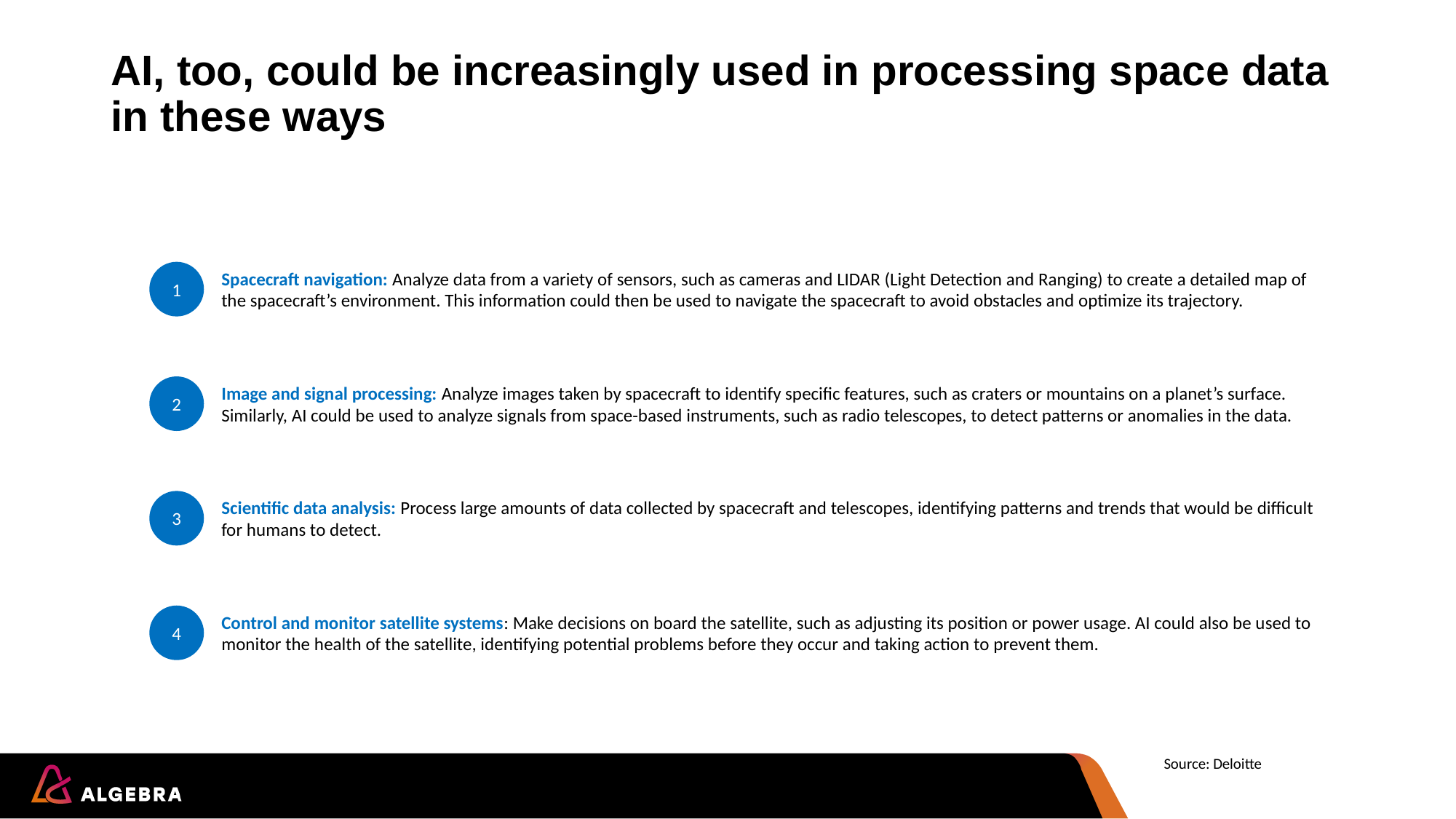

# AI, too, could be increasingly used in processing space data in these ways
1
Spacecraft navigation: Analyze data from a variety of sensors, such as cameras and LIDAR (Light Detection and Ranging) to create a detailed map of the spacecraft’s environment. This information could then be used to navigate the spacecraft to avoid obstacles and optimize its trajectory.
2
Image and signal processing: Analyze images taken by spacecraft to identify specific features, such as craters or mountains on a planet’s surface. Similarly, AI could be used to analyze signals from space-based instruments, such as radio telescopes, to detect patterns or anomalies in the data.
3
Scientific data analysis: Process large amounts of data collected by spacecraft and telescopes, identifying patterns and trends that would be difficult for humans to detect.
4
Control and monitor satellite systems: Make decisions on board the satellite, such as adjusting its position or power usage. AI could also be used to monitor the health of the satellite, identifying potential problems before they occur and taking action to prevent them.
Source: Deloitte